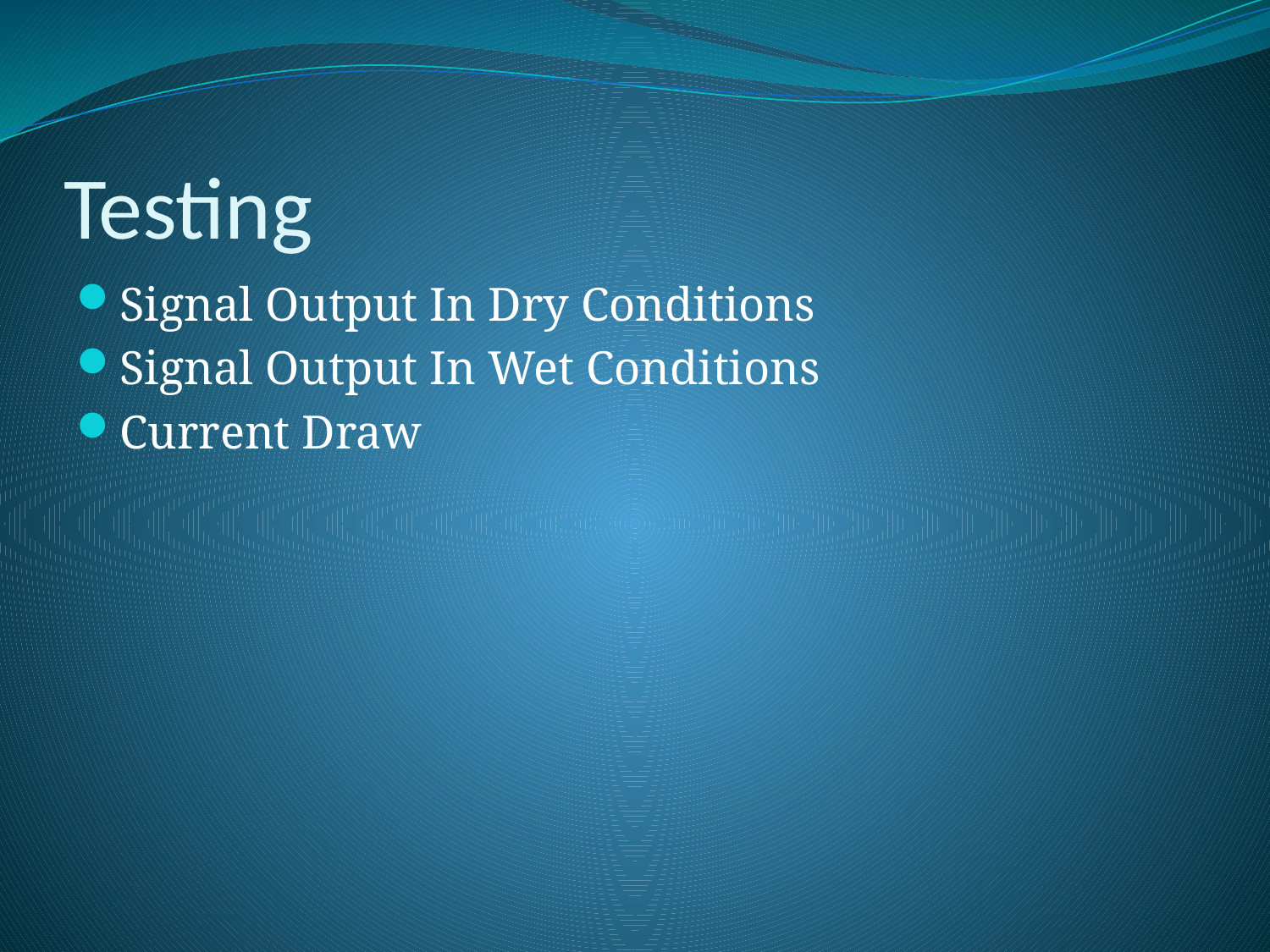

Testing
Signal Output In Dry Conditions
Signal Output In Wet Conditions
Current Draw